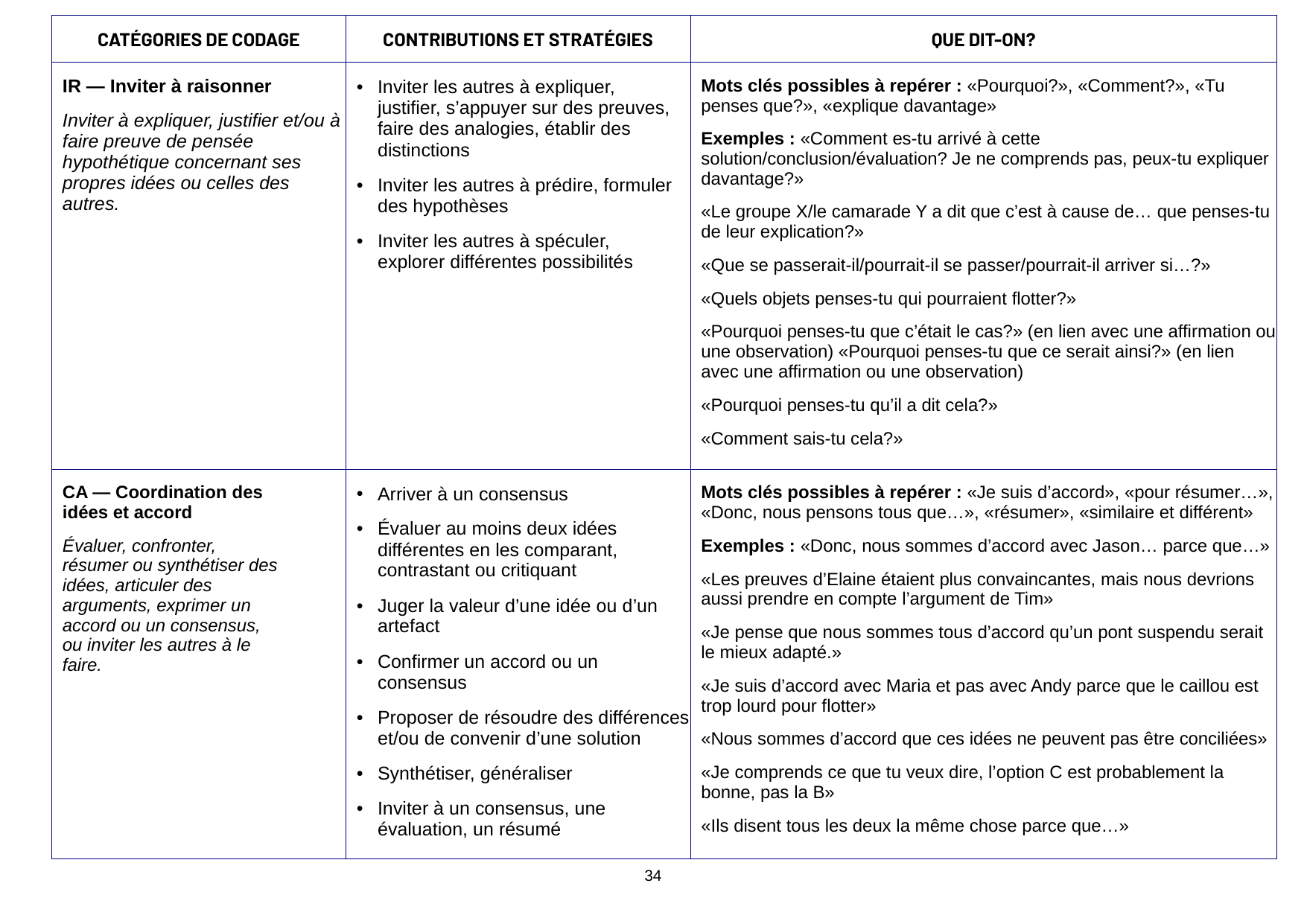

| CATÉGORIES DE CODAGE | CONTRIBUTIONS ET STRATÉGIES | QUE DIT-ON? |
| --- | --- | --- |
| IR — Inviter à raisonner Inviter à expliquer, justifier et/ou à faire preuve de pensée hypothétique concernant ses propres idées ou celles des autres. | Inviter les autres à expliquer, justifier, s’appuyer sur des preuves, faire des analogies, établir des distinctions Inviter les autres à prédire, formuler des hypothèses Inviter les autres à spéculer, explorer différentes possibilités | Mots clés possibles à repérer : «Pourquoi?», «Comment?», «Tu penses que?», «explique davantage» Exemples : «Comment es-tu arrivé à cette solution/conclusion/évaluation? Je ne comprends pas, peux-tu expliquer davantage?» «Le groupe X/le camarade Y a dit que c’est à cause de… que penses-tu de leur explication?» «Que se passerait-il/pourrait-il se passer/pourrait-il arriver si…?» «Quels objets penses-tu qui pourraient flotter?» «Pourquoi penses-tu que c’était le cas?» (en lien avec une affirmation ou une observation) «Pourquoi penses-tu que ce serait ainsi?» (en lien avec une affirmation ou une observation) «Pourquoi penses-tu qu’il a dit cela?» «Comment sais-tu cela?» |
| CA — Coordination des idées et accord Évaluer, confronter, résumer ou synthétiser des idées, articuler des arguments, exprimer un accord ou un consensus, ou inviter les autres à le faire. | Arriver à un consensus Évaluer au moins deux idées différentes en les comparant, contrastant ou critiquant Juger la valeur d’une idée ou d’un artefact Confirmer un accord ou un consensus Proposer de résoudre des différences et/ou de convenir d’une solution Synthétiser, généraliser Inviter à un consensus, une évaluation, un résumé | Mots clés possibles à repérer : «Je suis d’accord», «pour résumer…», «Donc, nous pensons tous que…», «résumer», «similaire et différent» Exemples : «Donc, nous sommes d’accord avec Jason… parce que…» «Les preuves d’Elaine étaient plus convaincantes, mais nous devrions aussi prendre en compte l’argument de Tim» «Je pense que nous sommes tous d’accord qu’un pont suspendu serait le mieux adapté.» «Je suis d’accord avec Maria et pas avec Andy parce que le caillou est trop lourd pour flotter» «Nous sommes d’accord que ces idées ne peuvent pas être conciliées» «Je comprends ce que tu veux dire, l’option C est probablement la bonne, pas la B» «Ils disent tous les deux la même chose parce que…» |
34